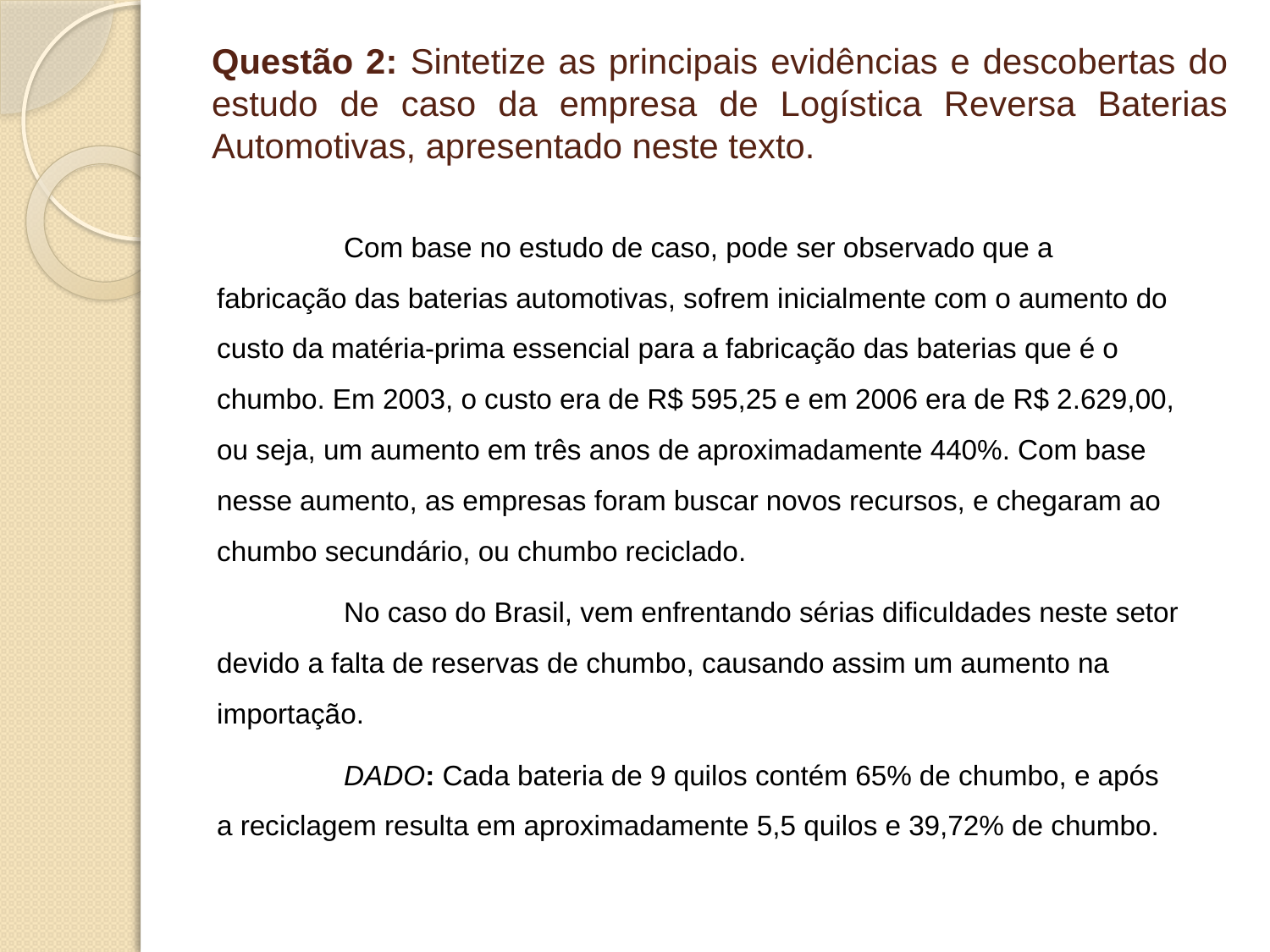

# Questão 2: Sintetize as principais evidências e descobertas do estudo de caso da empresa de Logística Reversa Baterias Automotivas, apresentado neste texto.
		Com base no estudo de caso, pode ser observado que a fabricação das baterias automotivas, sofrem inicialmente com o aumento do custo da matéria-prima essencial para a fabricação das baterias que é o chumbo. Em 2003, o custo era de R$ 595,25 e em 2006 era de R$ 2.629,00, ou seja, um aumento em três anos de aproximadamente 440%. Com base nesse aumento, as empresas foram buscar novos recursos, e chegaram ao chumbo secundário, ou chumbo reciclado.
		No caso do Brasil, vem enfrentando sérias dificuldades neste setor devido a falta de reservas de chumbo, causando assim um aumento na importação.
		DADO: Cada bateria de 9 quilos contém 65% de chumbo, e após a reciclagem resulta em aproximadamente 5,5 quilos e 39,72% de chumbo.